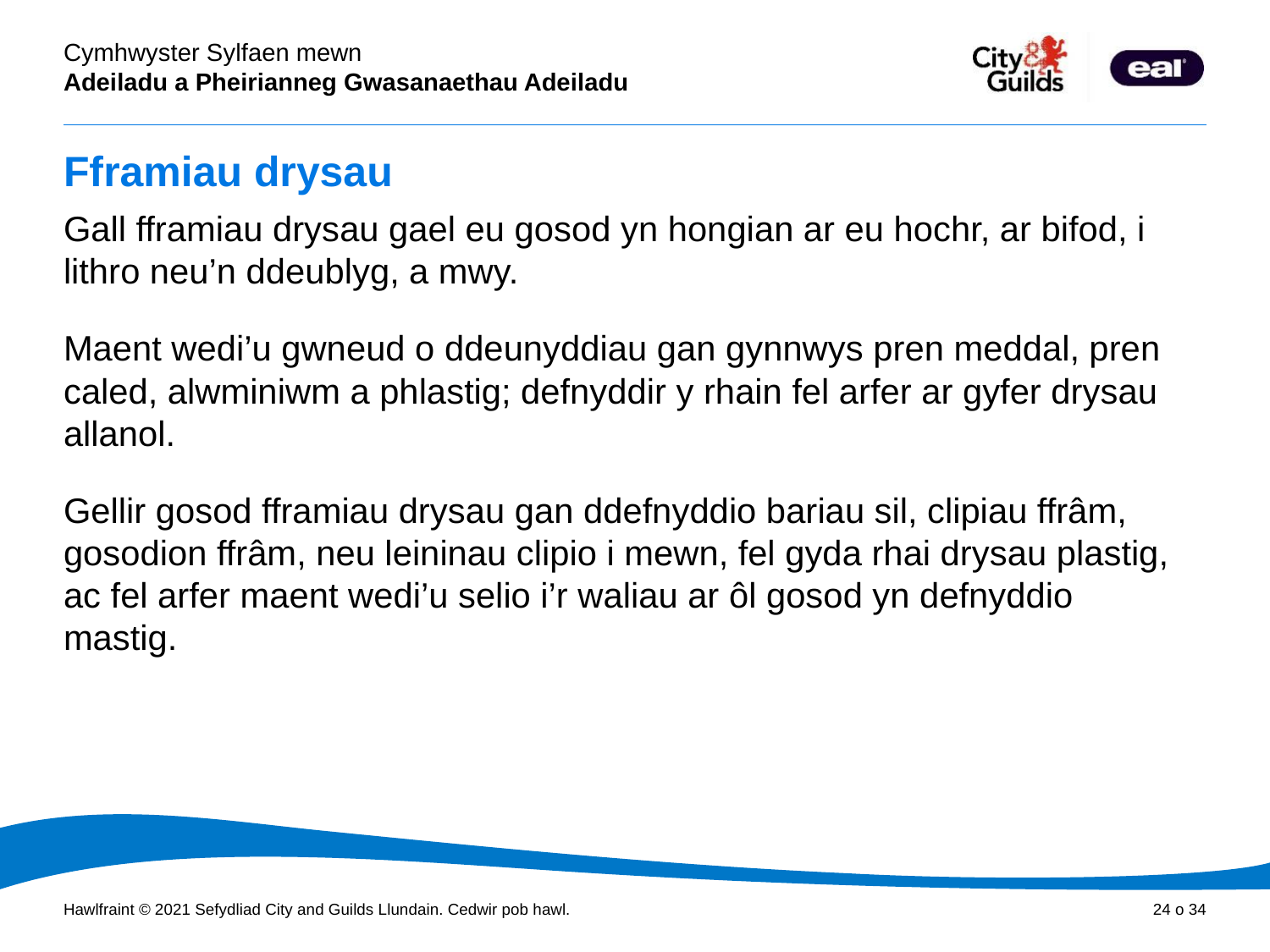

# Fframiau drysau
Gall fframiau drysau gael eu gosod yn hongian ar eu hochr, ar bifod, i lithro neu’n ddeublyg, a mwy.
Maent wedi’u gwneud o ddeunyddiau gan gynnwys pren meddal, pren caled, alwminiwm a phlastig; defnyddir y rhain fel arfer ar gyfer drysau allanol.
Gellir gosod fframiau drysau gan ddefnyddio bariau sil, clipiau ffrâm, gosodion ffrâm, neu leininau clipio i mewn, fel gyda rhai drysau plastig, ac fel arfer maent wedi’u selio i’r waliau ar ôl gosod yn defnyddio mastig.